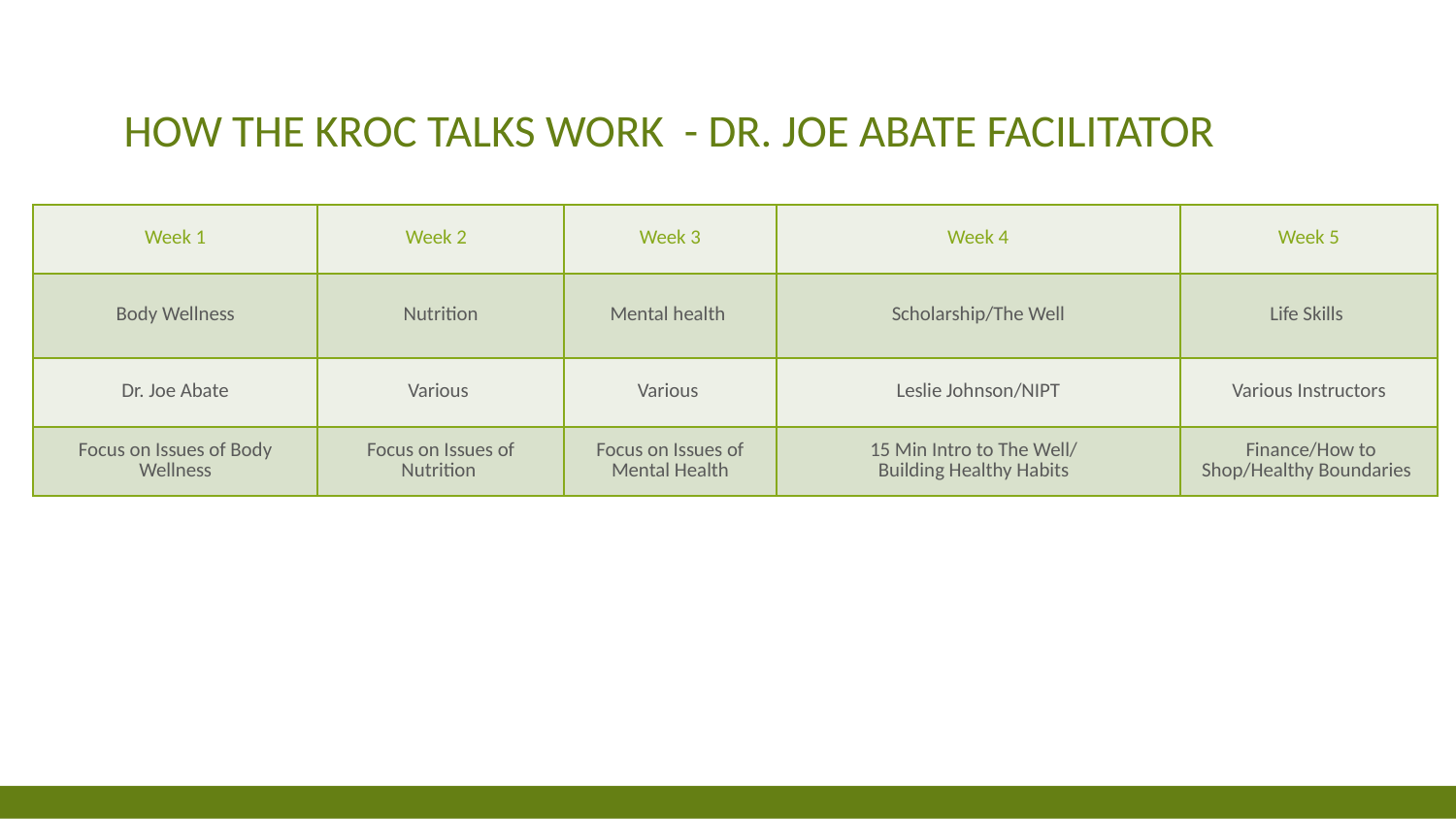

# How the Kroc Talks Work  - Dr. Joe Abate Facilitator
| Week 1 | Week 2 | Week 3 | Week 4 | Week 5 |
| --- | --- | --- | --- | --- |
| Body Wellness | Nutrition | Mental health | Scholarship/The Well | Life Skills |
| Dr. Joe Abate | Various | Various | Leslie Johnson/NIPT | Various Instructors |
| Focus on Issues of Body Wellness | Focus on Issues of Nutrition | Focus on Issues of Mental Health | 15 Min Intro to The Well/ Building Healthy Habits | Finance/How to Shop/Healthy Boundaries |